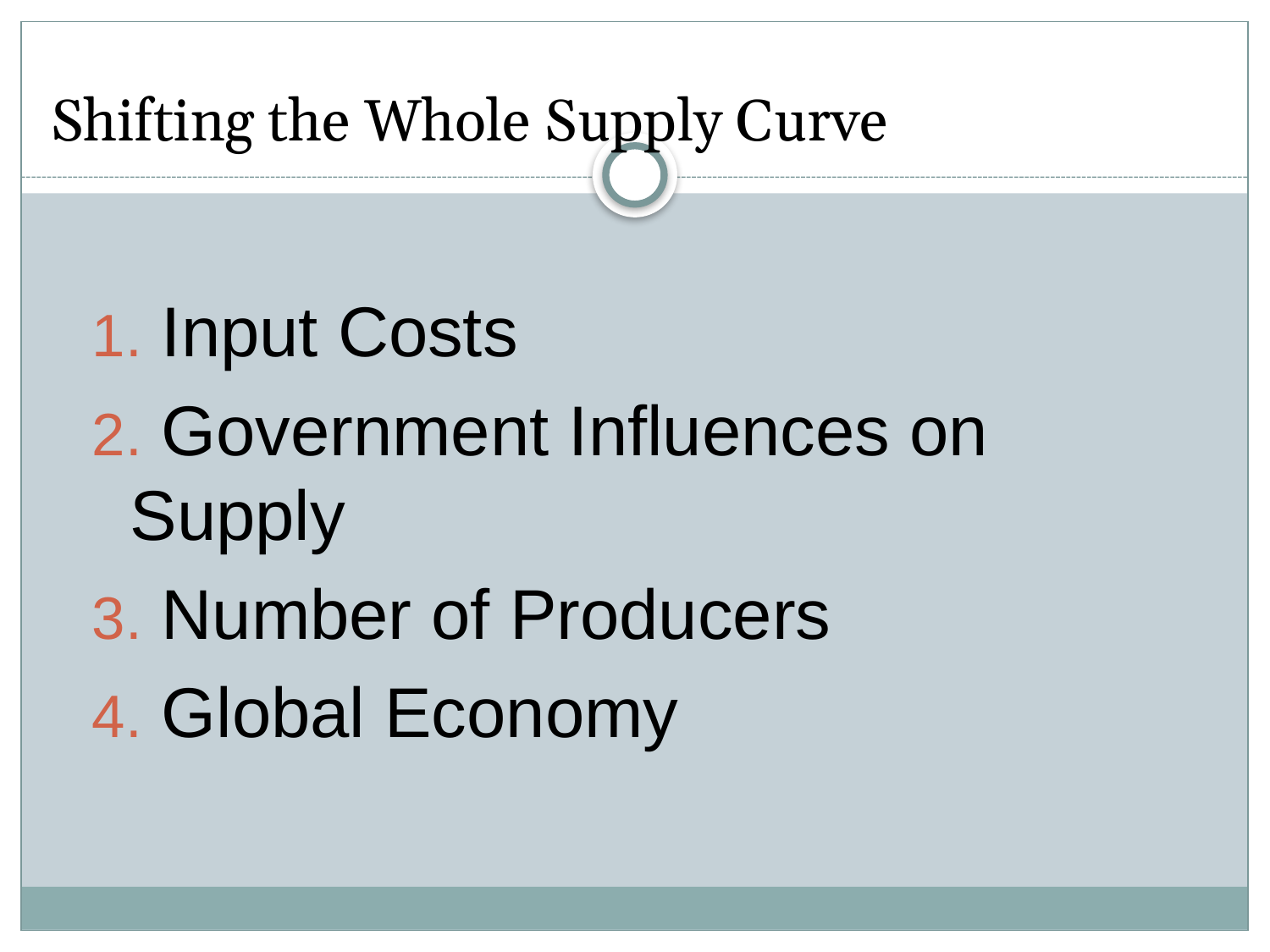

# Shifting the Whole Supply Curve
 Input Costs
 Government Influences on Supply
 Number of Producers
 Global Economy